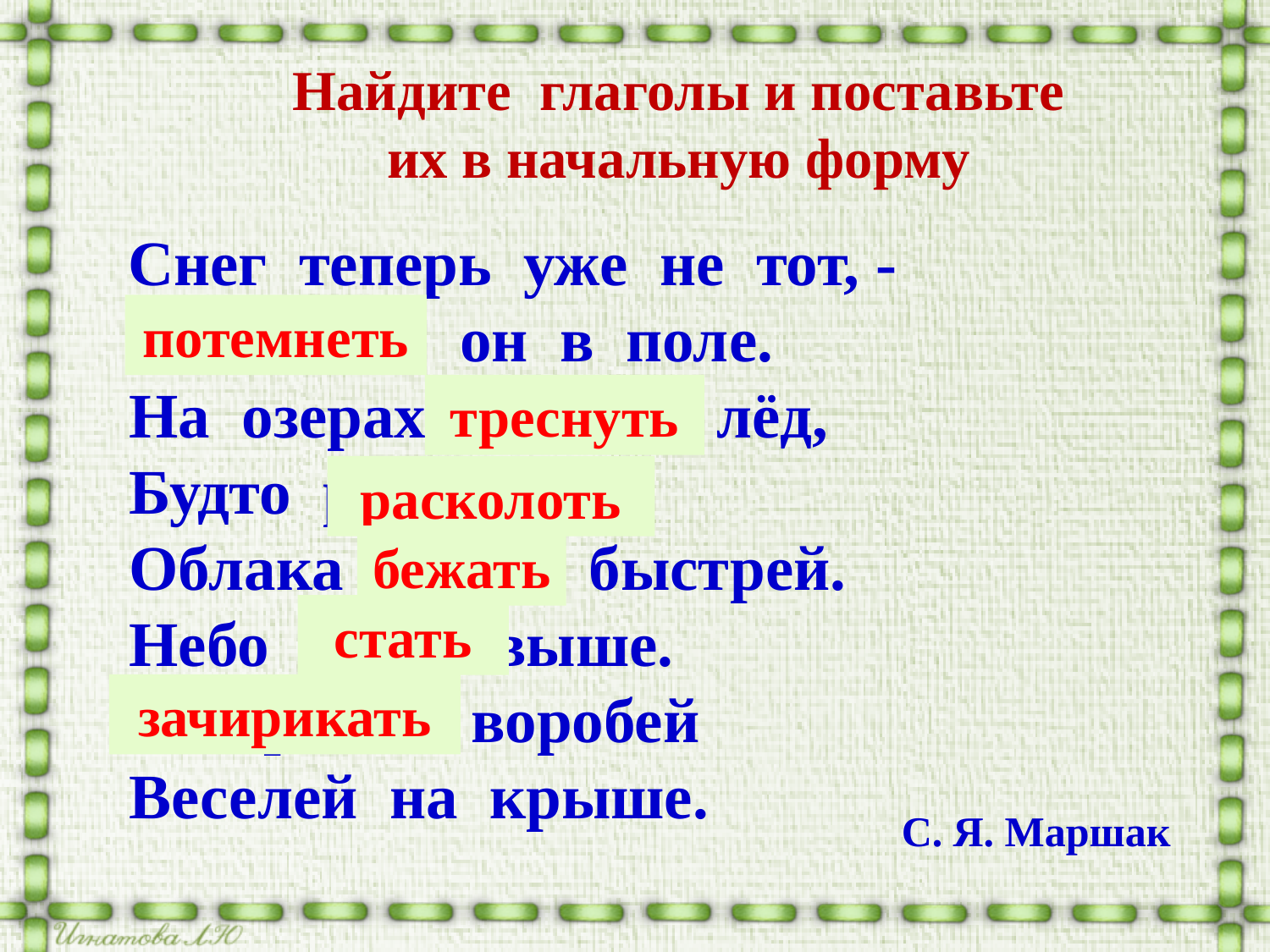

Найдите  глаголы и поставьте их в начальную форму
 Снег  теперь  уже  не  тот, -
 Потемнел   он  в  поле.
 На  озерах  треснул  лёд,
 Будто  раскололи.
 Облака  бегут    быстрей.
 Небо  стало  выше.
 Зачирикал  воробей
 Веселей  на  крыше.
потемнеть
треснуть
расколоть
бежать
стать
зачирикать
С. Я. Маршак